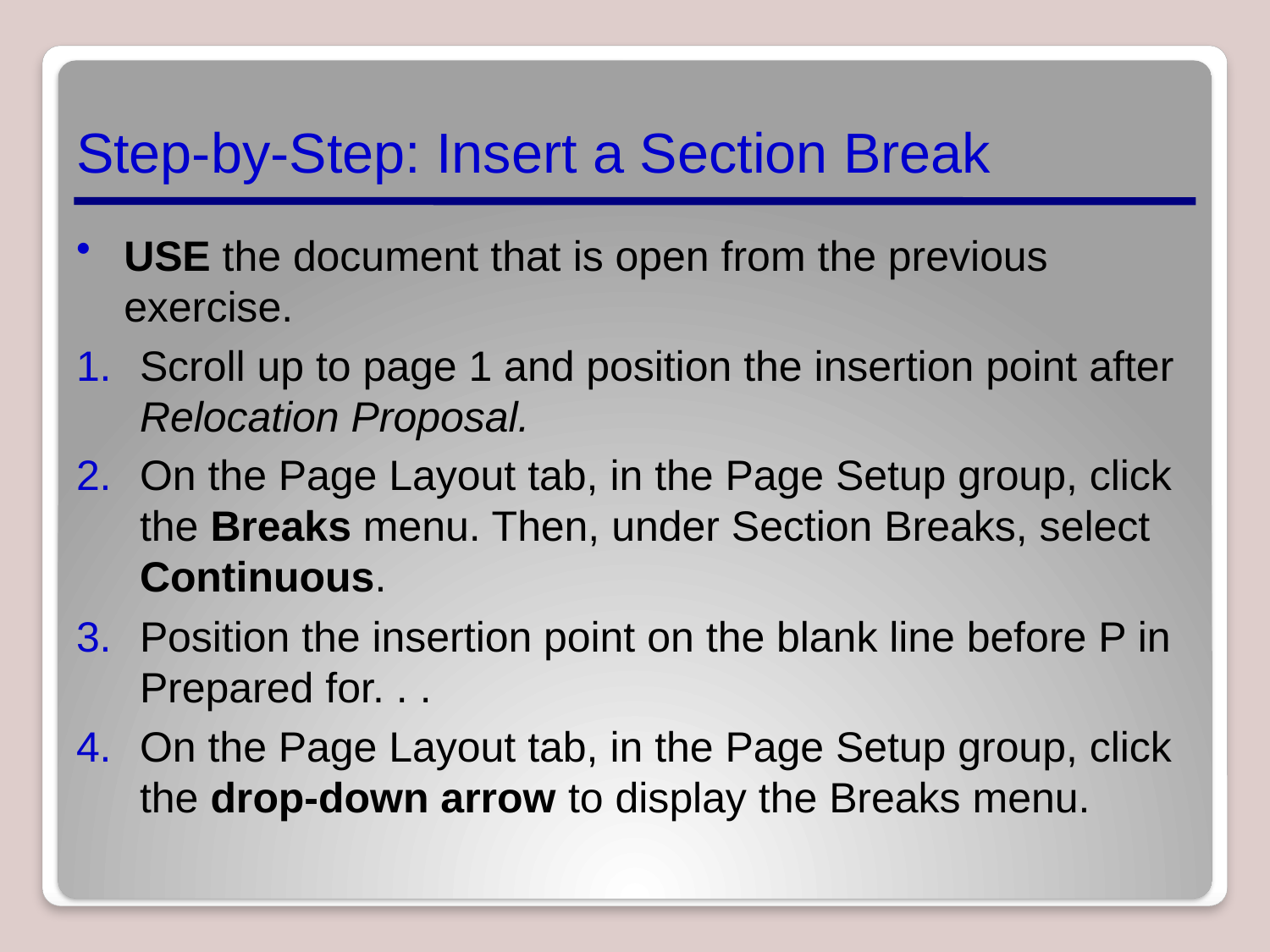

# Step-by-Step: Insert a Section Break
USE the document that is open from the previous exercise.
Scroll up to page 1 and position the insertion point after Relocation Proposal.
On the Page Layout tab, in the Page Setup group, click the Breaks menu. Then, under Section Breaks, select Continuous.
Position the insertion point on the blank line before P in Prepared for. . .
On the Page Layout tab, in the Page Setup group, click the drop-down arrow to display the Breaks menu.